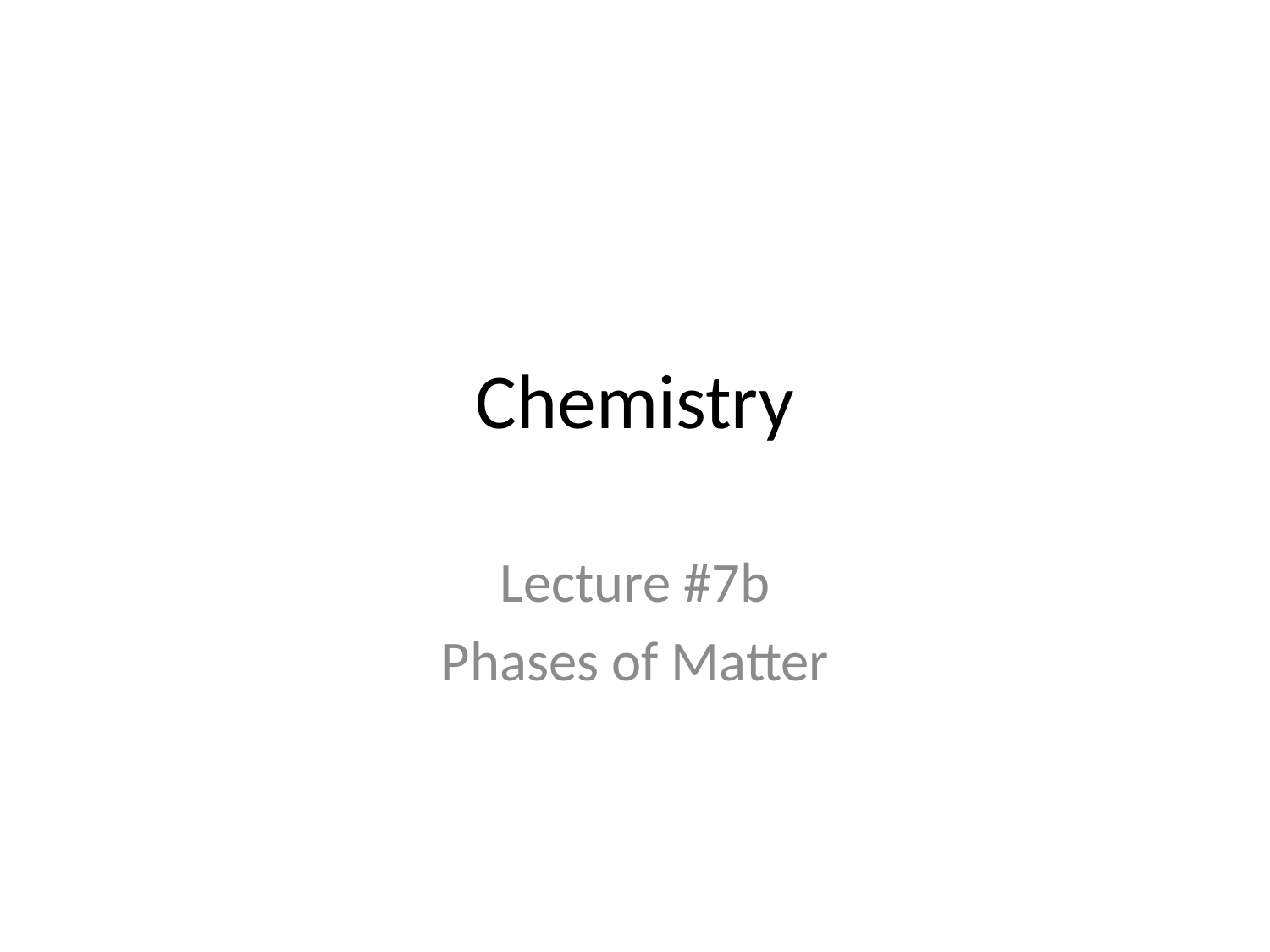

# Chemistry
Lecture #7b
Phases of Matter